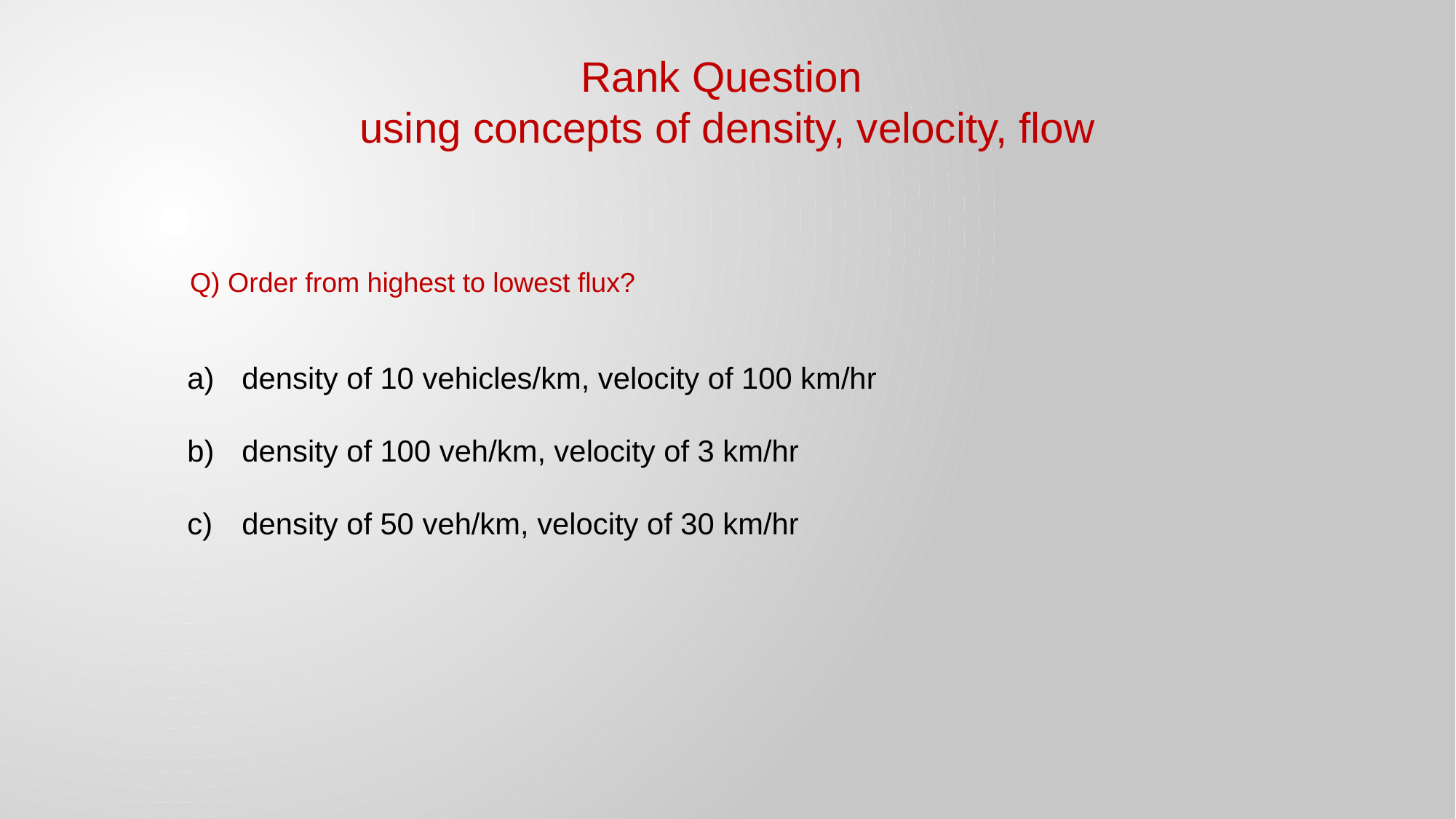

Rank Question
using concepts of density, velocity, flow
Q) Order from highest to lowest flux?
density of 10 vehicles/km, velocity of 100 km/hr

density of 100 veh/km, velocity of 3 km/hr

density of 50 veh/km, velocity of 30 km/hr